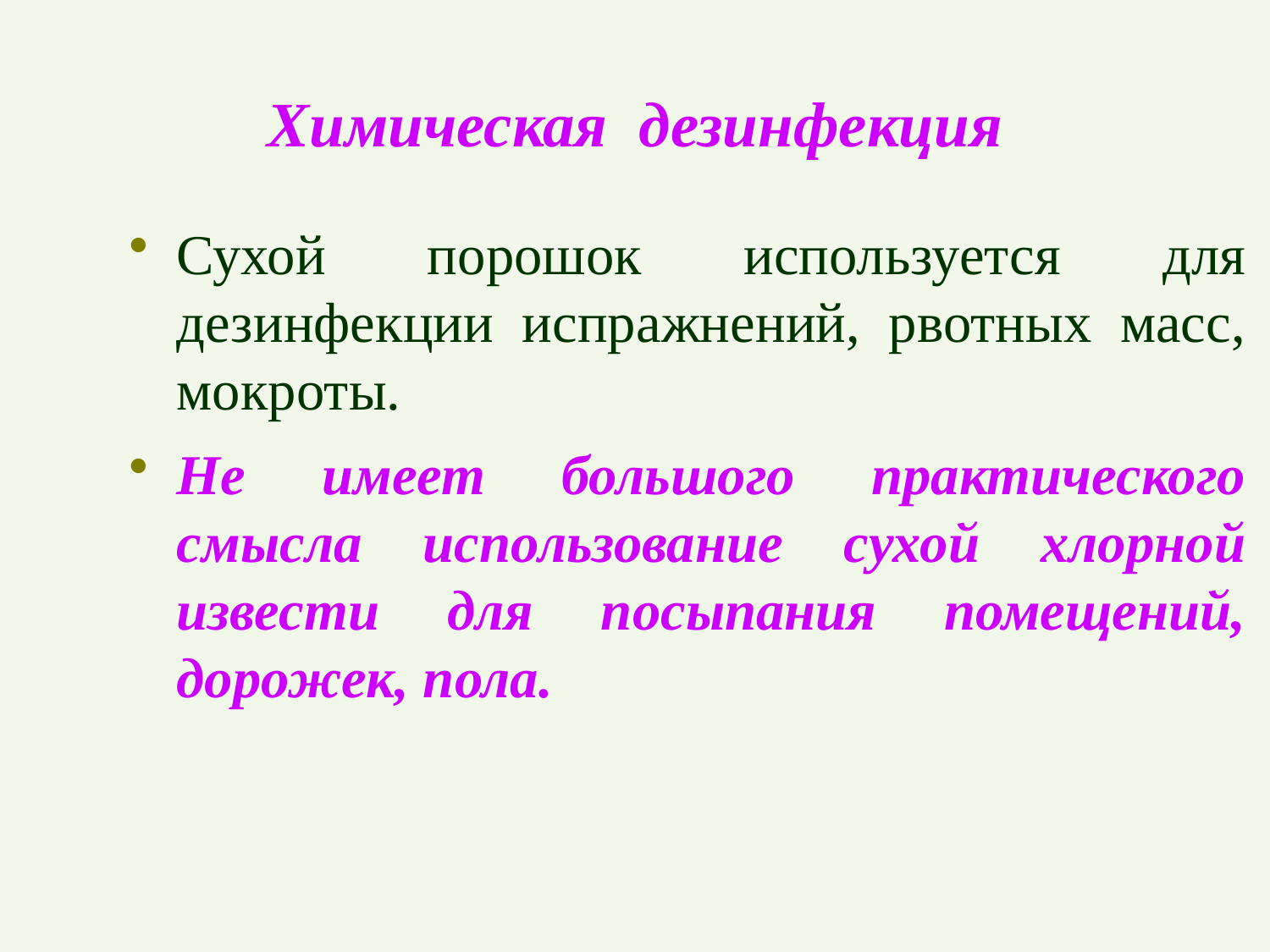

# Химическая  дезинфекция
Сухой порошок используется для дезинфекции испражнений, рвотных масс, мокроты.
Не имеет большого практического смысла использование сухой хлорной извести для посыпания помещений, дорожек, пола.